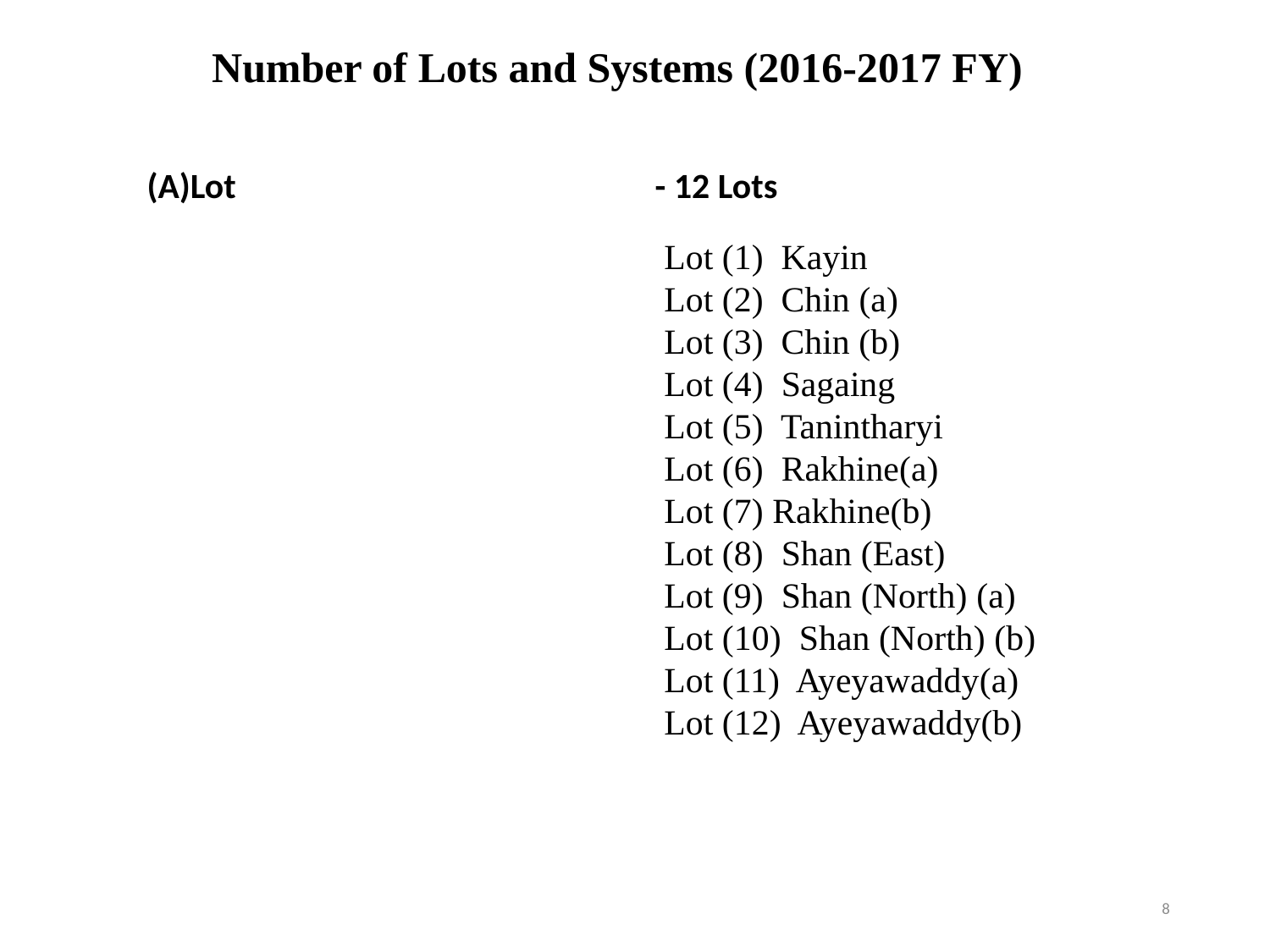

Number of Lots and Systems (2016-2017 FY)

Lot (1)  Kayin
Lot (2)  Chin (a)
Lot (3)  Chin (b)
Lot (4)  Sagaing
Lot (5)  Tanintharyi
Lot (6)  Rakhine(a)
Lot (7) Rakhine(b)
Lot (8)  Shan (East)
Lot (9)  Shan (North) (a)
Lot (10)  Shan (North) (b)
Lot (11)  Ayeyawaddy(a)
Lot (12)  Ayeyawaddy(b)
(A)Lot				- 12 Lots

8